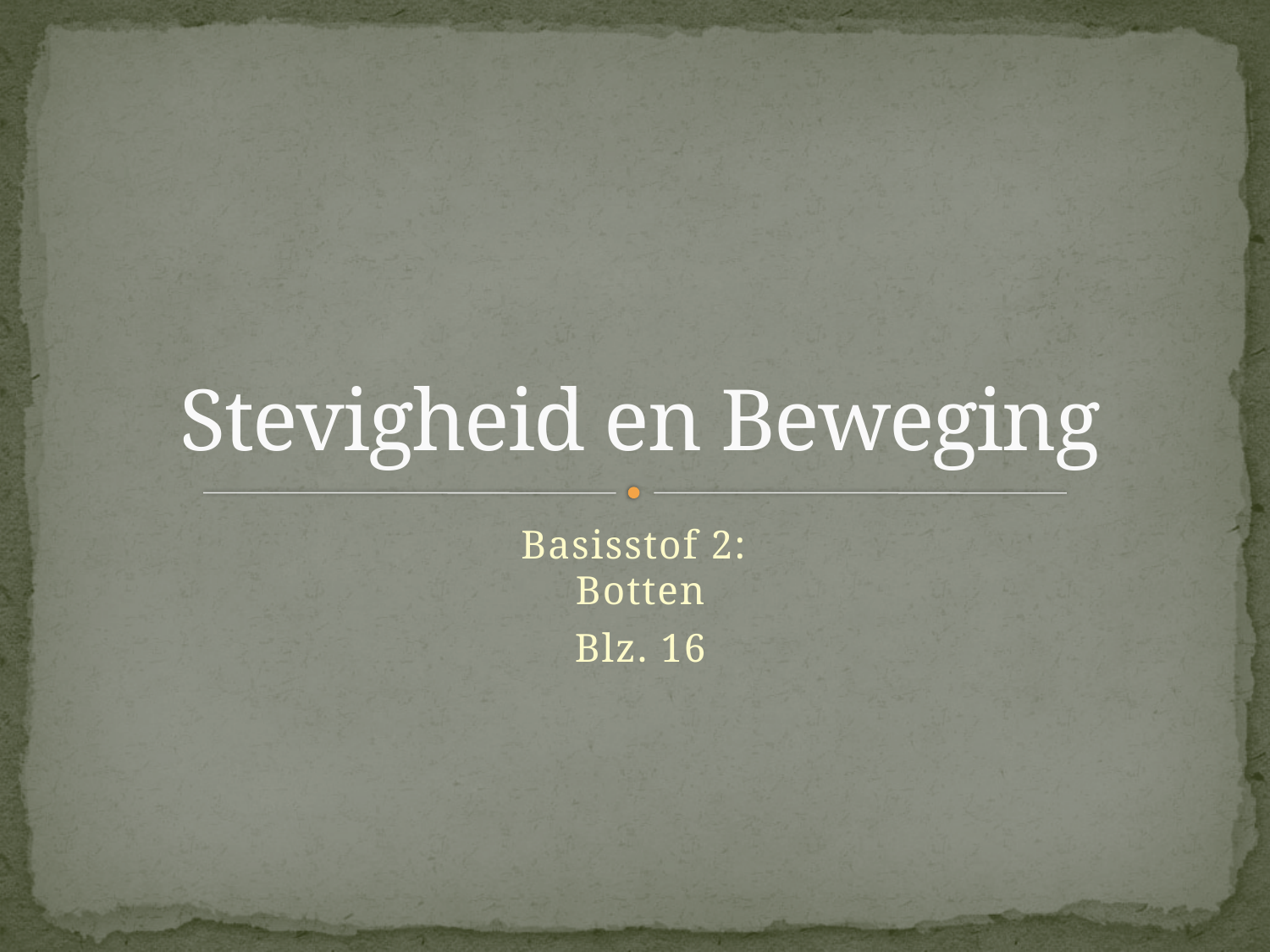

# Stevigheid en Beweging
Basisstof 2:
Botten
Blz. 16